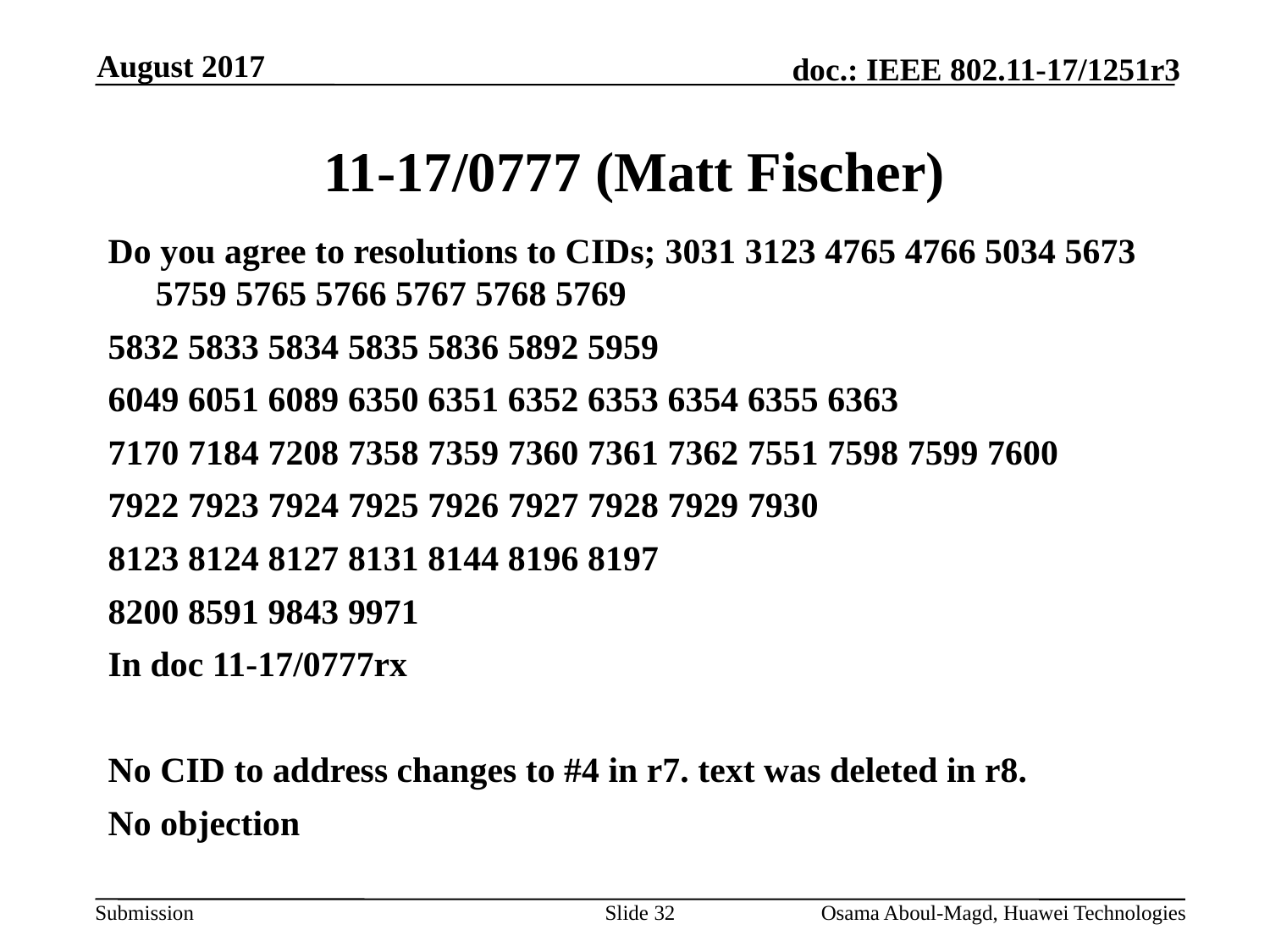

August 2017
# 11-17/0777 (Matt Fischer)
Do you agree to resolutions to CIDs; 3031 3123 4765 4766 5034 5673 5759 5765 5766 5767 5768 5769
5832 5833 5834 5835 5836 5892 5959
6049 6051 6089 6350 6351 6352 6353 6354 6355 6363
7170 7184 7208 7358 7359 7360 7361 7362 7551 7598 7599 7600
7922 7923 7924 7925 7926 7927 7928 7929 7930
8123 8124 8127 8131 8144 8196 8197
8200 8591 9843 9971
In doc 11-17/0777rx

No CID to address changes to #4 in r7. text was deleted in r8.
No objection
Slide 32
Osama Aboul-Magd, Huawei Technologies